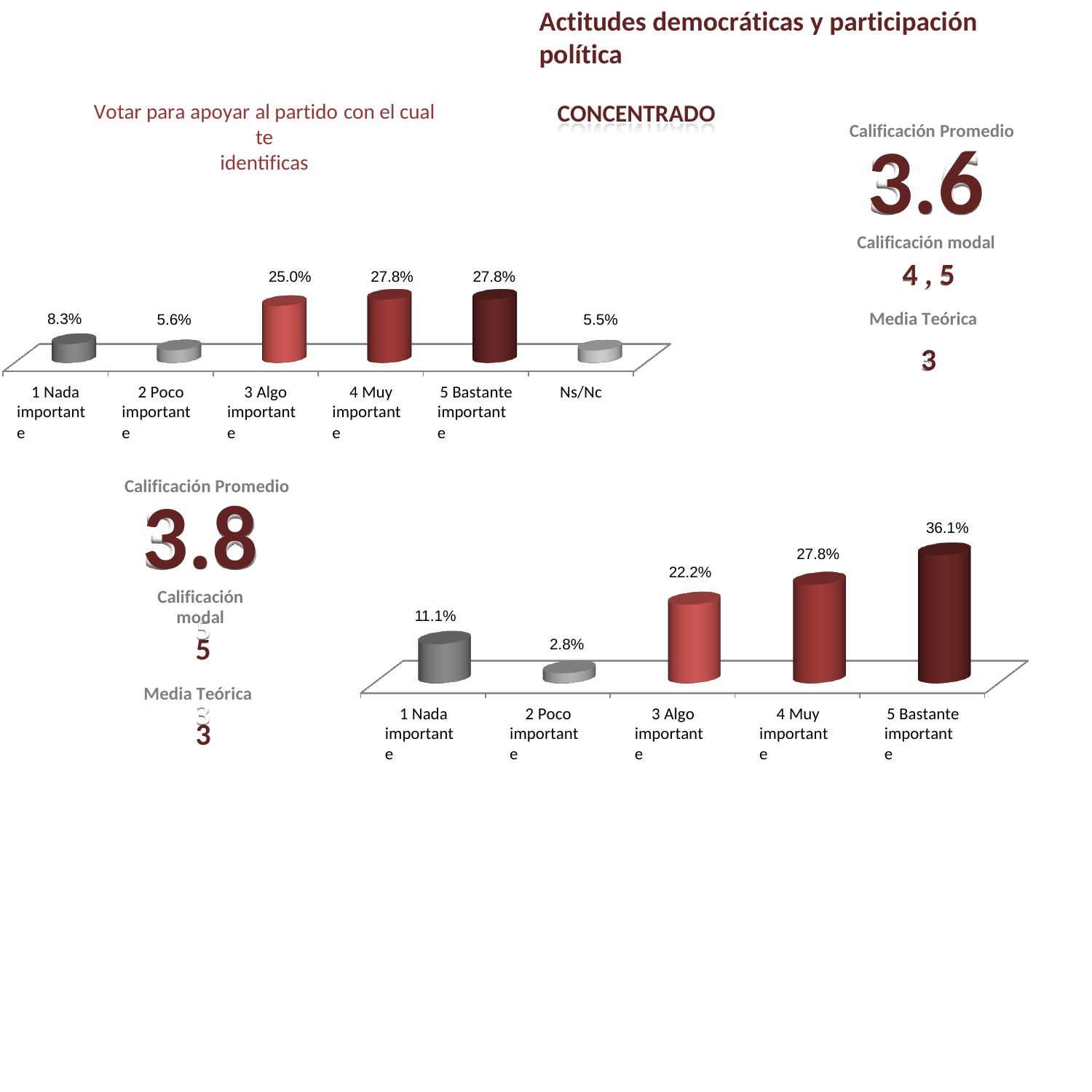

Actitudes democráticas y participación política
CONCENTRADO
Votar para apoyar al partido con el cual te
identificas

Calificación Promedio
3.6
Calificación modal
4 , 5

Media Teórica

3

27.8%
27.8%
25.0%
8.3%
5.6%
5.5%

1 Nada importante
2 Poco importante
3 Algo importante
4 Muy importante
5 Bastante importante
Ns/Nc

Calificación Promedio
3.8
Calificación modal
5

Media Teórica

3

36.1%
27.8%
22.2%

11.1%
2.8%

1 Nada importante
2 Poco importante
3 Algo importante
4 Muy importante
5 Bastante importante